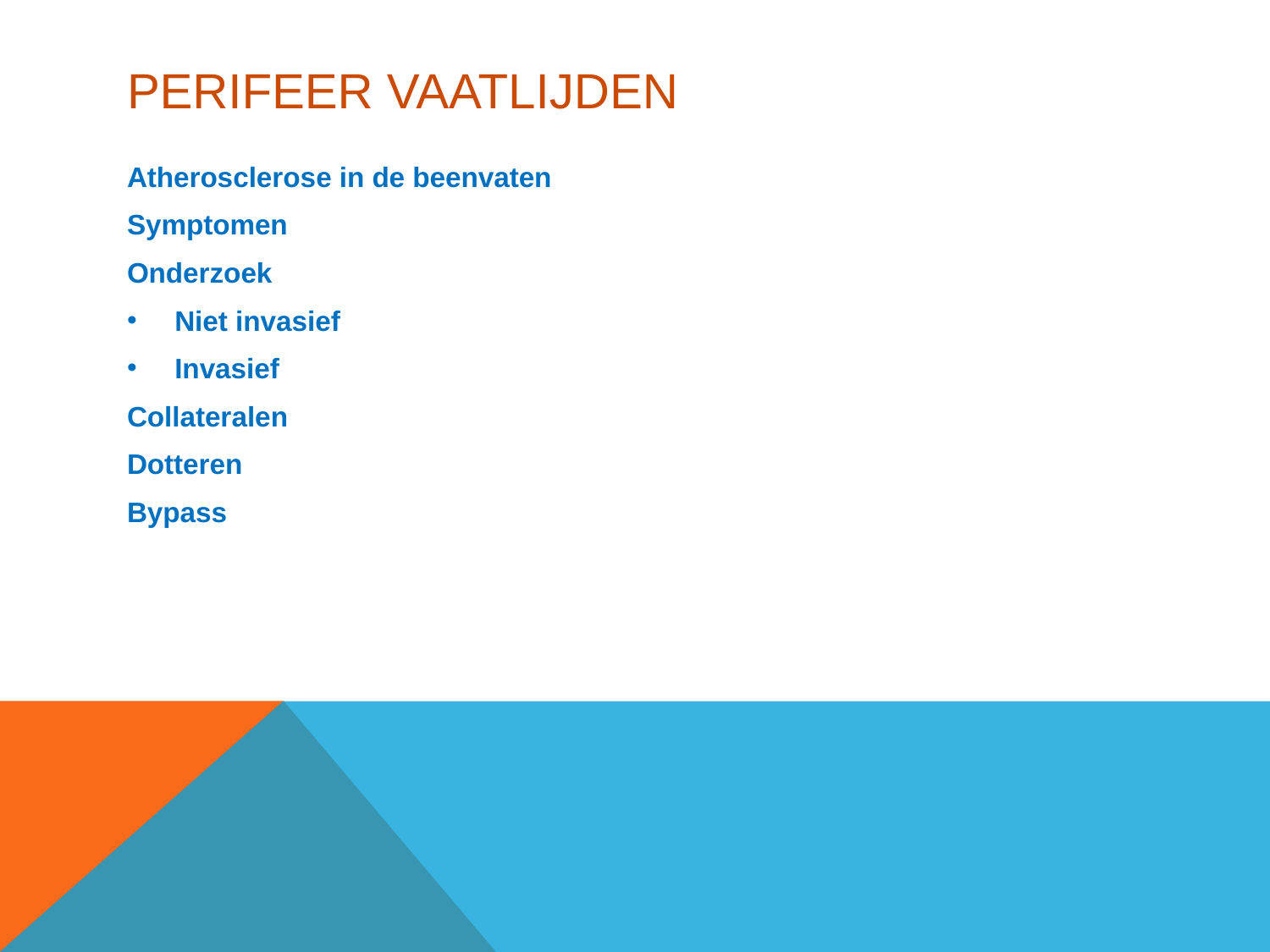

# Perifeer vaatlijden
Atherosclerose in de beenvaten
Symptomen
Onderzoek
Niet invasief
Invasief
Collateralen
Dotteren
Bypass